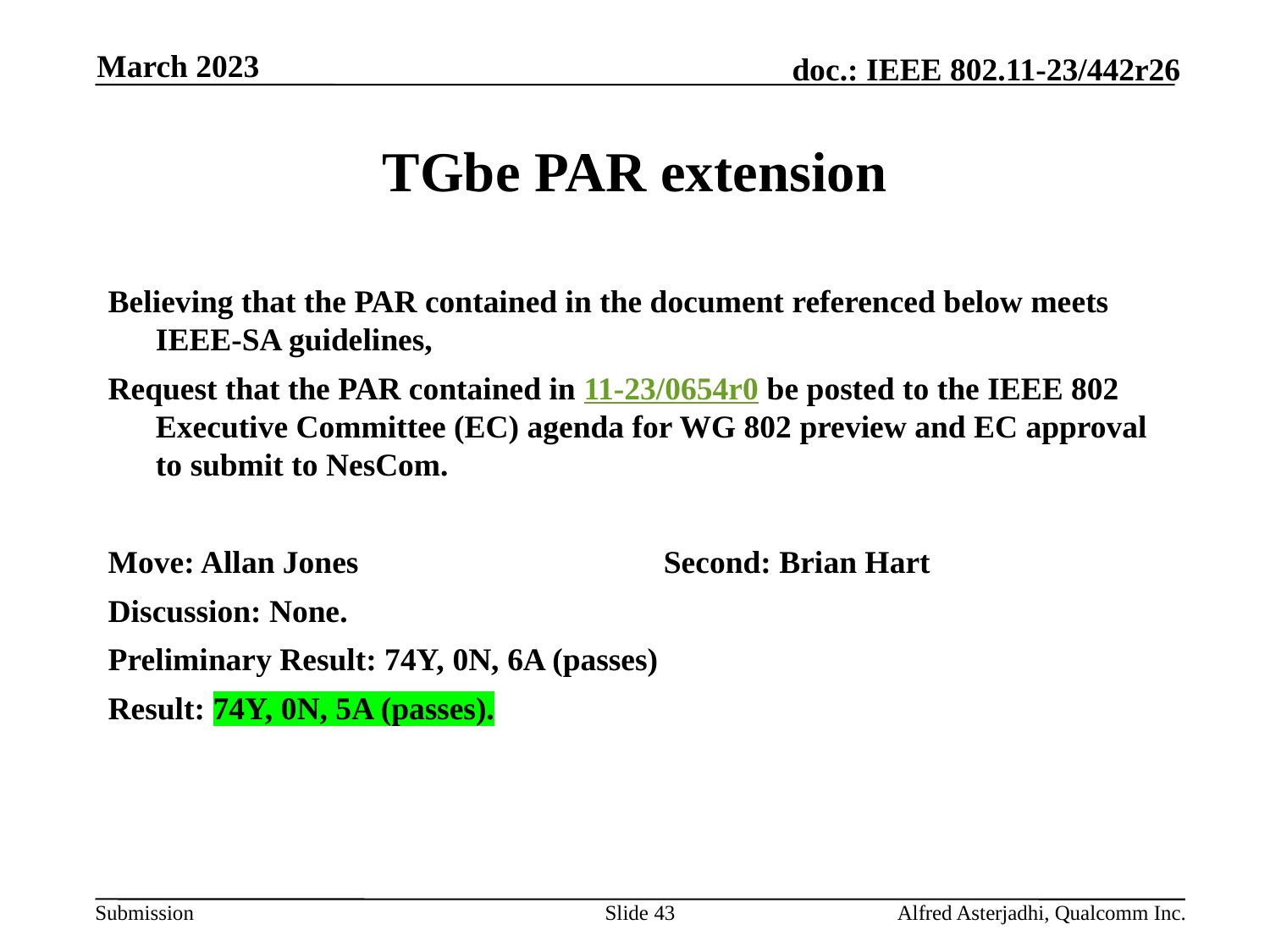

March 2023
# TGbe PAR extension
Believing that the PAR contained in the document referenced below meets IEEE-SA guidelines,
Request that the PAR contained in 11-23/0654r0 be posted to the IEEE 802 Executive Committee (EC) agenda for WG 802 preview and EC approval to submit to NesCom.

Move: Allan Jones			Second: Brian Hart
Discussion: None.
Preliminary Result: 74Y, 0N, 6A (passes)
Result: 74Y, 0N, 5A (passes).

Slide 43
Alfred Asterjadhi, Qualcomm Inc.